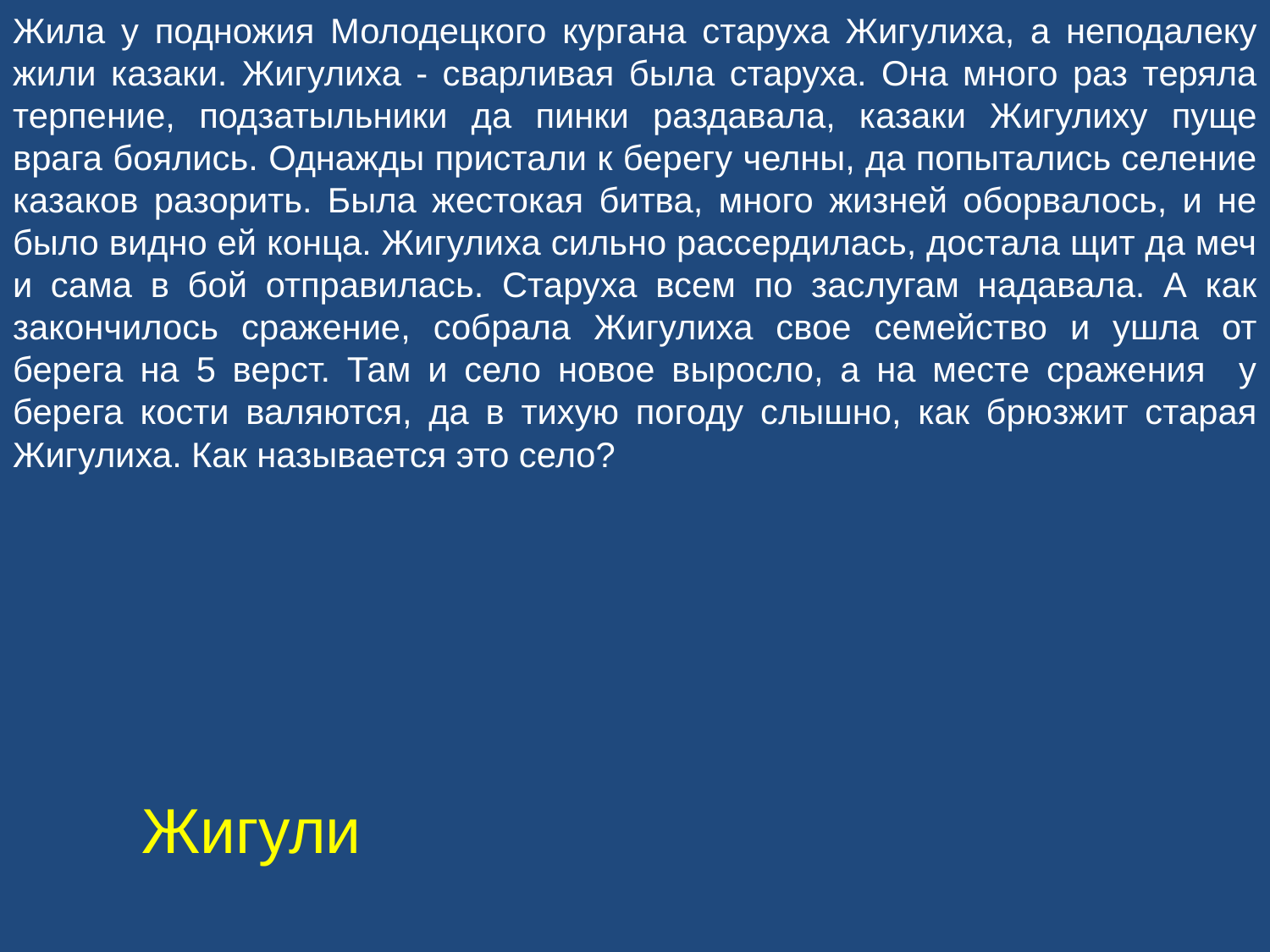

Жила у подножия Молодецкого кургана старуха Жигулиха, а неподалеку жили казаки. Жигулиха - сварливая была старуха. Она много раз теряла терпение, подзатыльники да пинки раздавала, казаки Жигулиху пуще врага боялись. Однажды пристали к берегу челны, да попытались селение казаков разорить. Была жестокая битва, много жизней оборвалось, и не было видно ей конца. Жигулиха сильно рассердилась, достала щит да меч и сама в бой отправилась. Старуха всем по заслугам надавала. А как закончилось сражение, собрала Жигулиха свое семейство и ушла от берега на 5 верст. Там и село новое выросло, а на месте сражения  у берега кости валяются, да в тихую погоду слышно, как брюзжит старая Жигулиха. Как называется это село?
Жигули